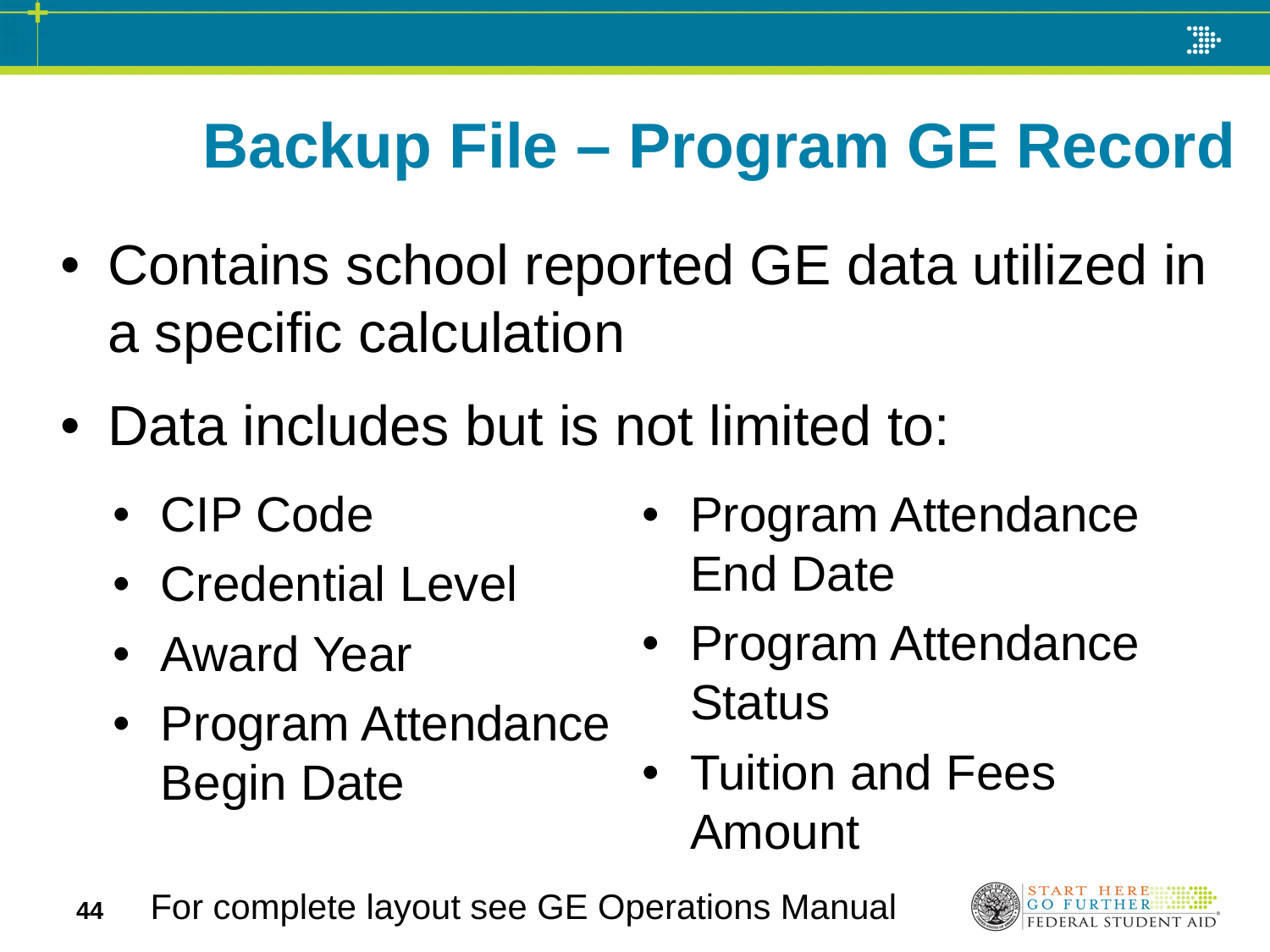

# Backup File – Program GE Record
Contains school reported GE data utilized in a specific calculation
Data includes but is not limited to:
CIP Code
Credential Level
Award Year
Program Attendance Begin Date
Program Attendance End Date
Program Attendance Status
Tuition and Fees Amount
For complete layout see GE Operations Manual
44